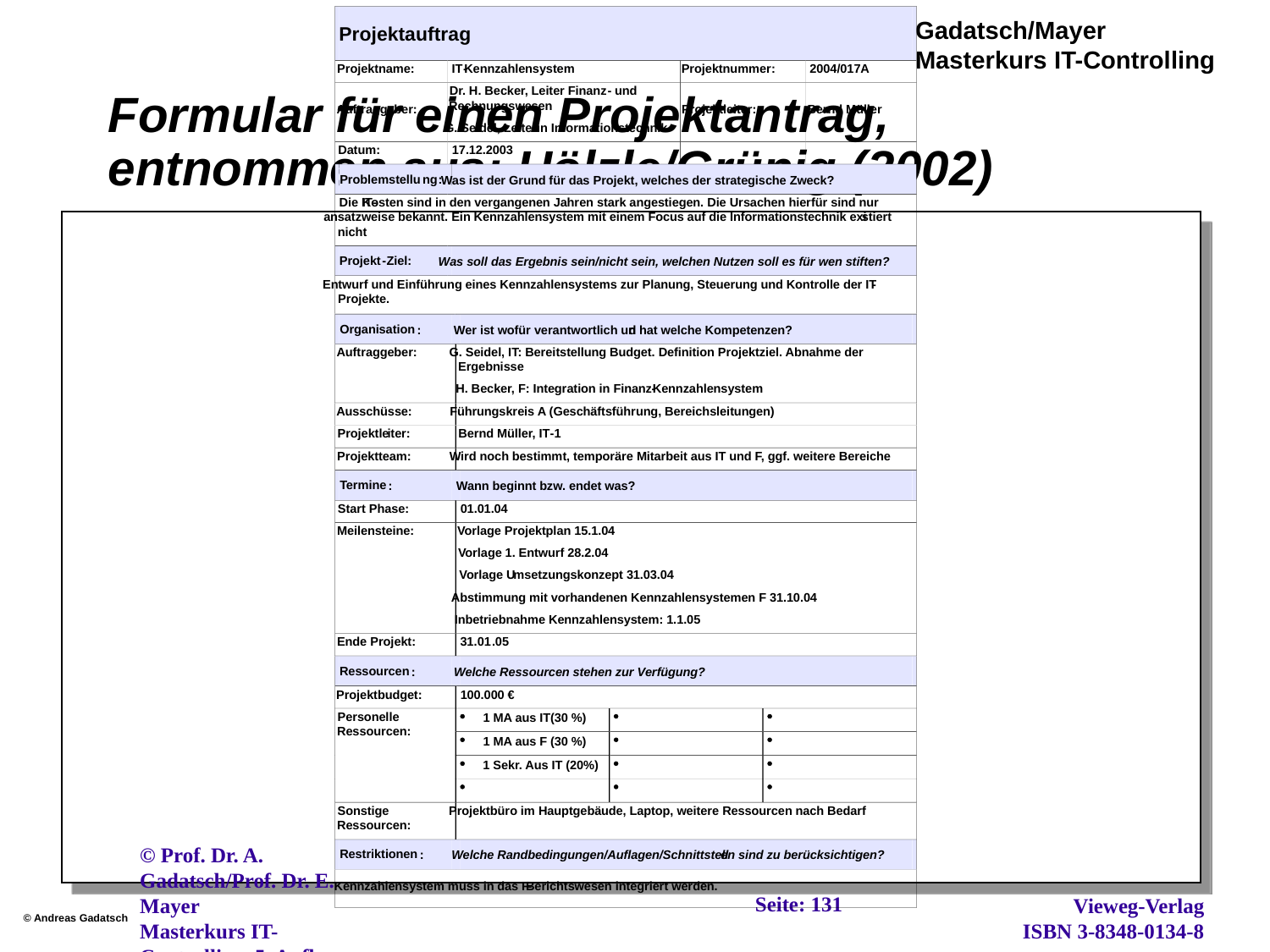

Projektauftrag

Projektname:

IT
-
Kennzahlensystem

Projektnummer:

2004/017A

Dr. H. Becker, Leiter Finanz
-
 und
Rechnungswesen

Auftraggeber:

Projektleiter:

Bernd Müller

G. Seidel, Leiterin Informationstechnik

Datum:

17.12.2003

Problemstellu
ng
:

Was ist der Grund für das Projekt, welches der strategische Zweck?

Die IT
-
Kosten sind in den vergangenen Jahren stark angestiegen. Die Ursachen hierfür sind nur
ansatzweise bekannt. Ein Kennzahlensystem mit einem Focus auf die Informationstechnik exi
stiert
nicht

Projekt
-
Ziel:

Was soll das Ergebnis sein/nicht sein, welchen Nutzen soll es für wen stiften?

Entwurf und Einführung eines Kennzahlensystems zur Planung, Steuerung und Kontrolle der IT
-
Projekte.

Organisation
:

Wer ist wofür verantwortlich un
d hat welche Kompetenzen?

Auftraggeber:

G. Seidel, IT: Bereitstellung Budget. Definition Projektziel. Abnahme der
Ergebnisse

H. Becker, F: Integration in Finanz
-
Kennzahlensystem

Ausschüsse:

Führungskreis A (Geschäftsführung, Bereichsleitungen)

Projektle
iter:

Bernd Müller, IT
-
1

Projektteam:

Wird noch bestimmt, temporäre Mitarbeit aus IT und F, ggf. weitere Bereiche

Termine
:

Wann beginnt bzw. endet was?

Start Phase:

01.01.04

Meilensteine:

Vorlage Projektplan 15.1.04

Vorlage 1. Entwurf 28.2.04

Vorlage U
msetzungskonzept 31.03.04

Abstimmung mit vorhandenen Kennzahlensystemen F 31.10.04

Inbetriebnahme Kennzahlensystem: 1.1.05

Ende Projekt:

31.
01
.0
5

Ressourcen
:

Welche Ressourcen stehen zur Verfügung?

Projektbudget:

100.000 €

•

•

•

1 MA aus IT(30 %)

•
•
•

1 MA aus F (30 %)

•
•
•

1 Sekr. Aus IT (20%)

Personelle
Ressourcen:

•
•
•

Sonstige
Projektbüro im Hauptgebäude, Laptop, weitere Ressourcen nach Bedarf

Ressourcen:

Restriktionen
:

Welche Randbedingungen/Auflagen/Schnittstell
en sind zu berücksichtigen?

Kennzahlensystem muss in das F
-
Berichtswesen integriert werden.

# Formular für einen Projektantrag, entnommen aus: Hölzle/Grünig (2002)

Seite: 131

© Prof. Dr. A. Gadatsch/Prof. Dr. E. Mayer
Masterkurs IT-Controlling, 5. Aufl., Wiesbaden, 2012